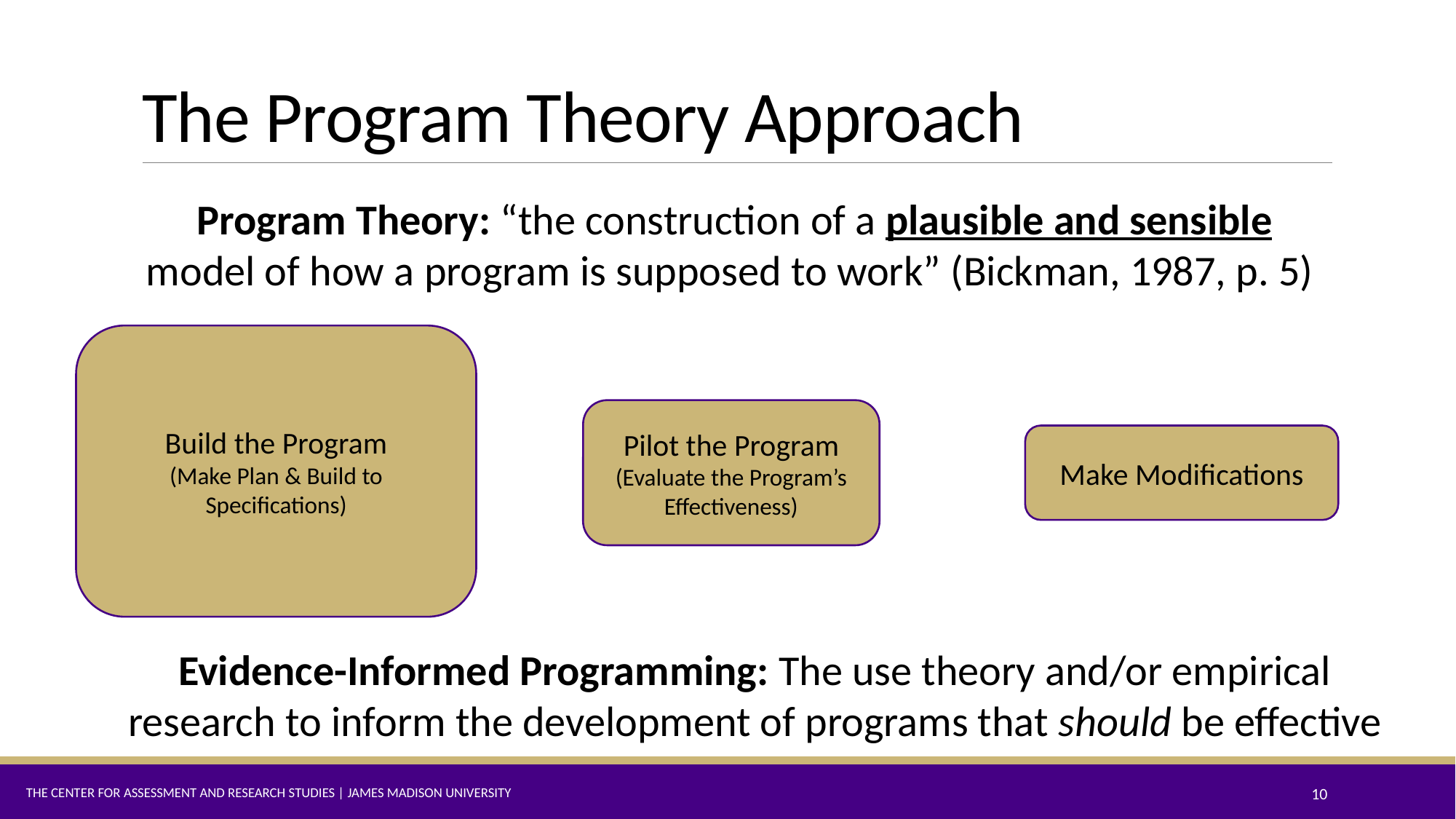

# The Program Theory Approach
Program Theory: “the construction of a plausible and sensible model of how a program is supposed to work” (Bickman, 1987, p. 5)
Build the Program
(Make Plan & Build to Specifications)
Pilot the Program
(Evaluate the Program’s Effectiveness)
Make Modifications
Evidence-Informed Programming: The use theory and/or empirical research to inform the development of programs that should be effective
The Center for Assessment and Research Studies | James Madison University
10